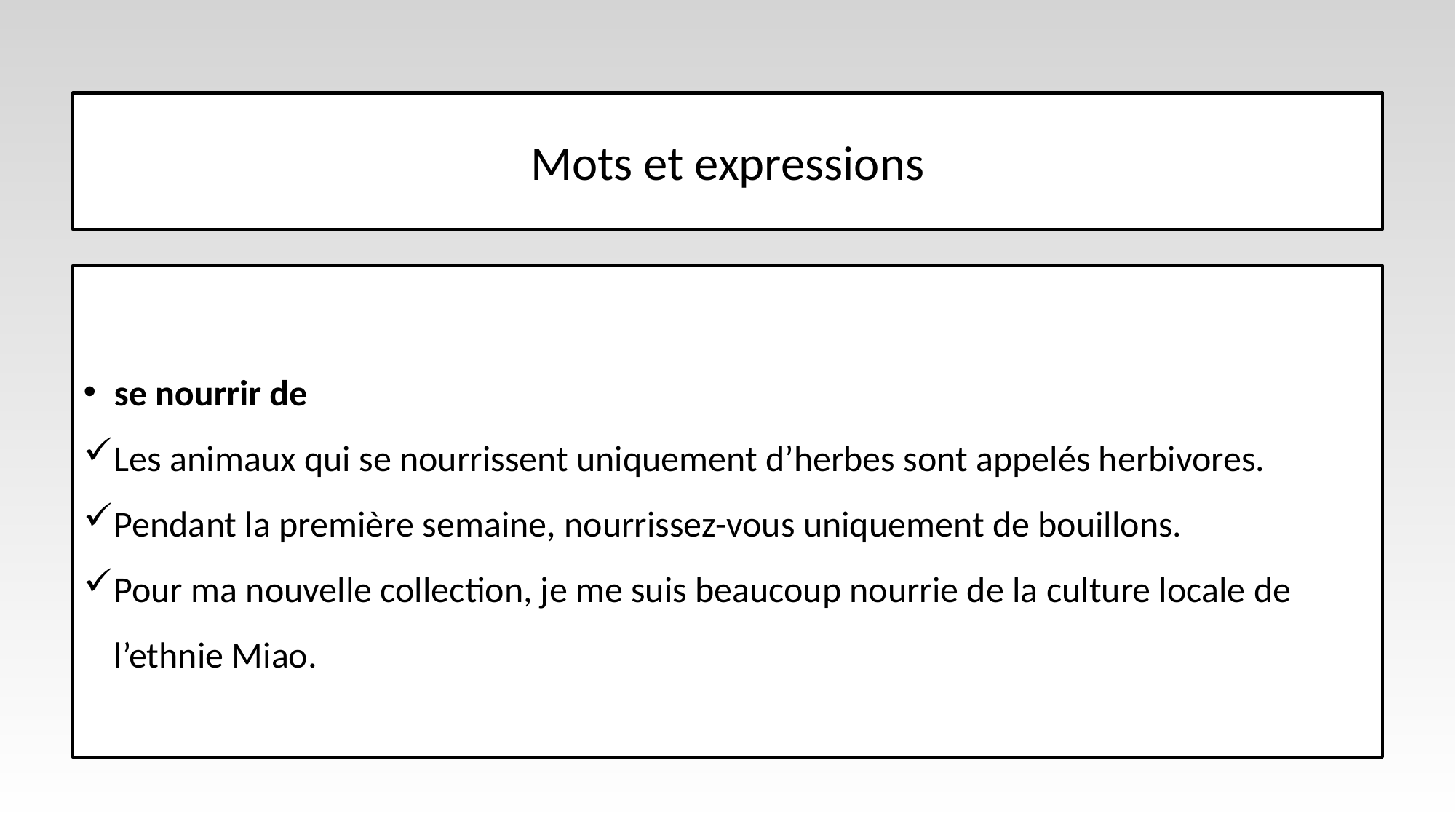

# Mots et expressions
se nourrir de
Les animaux qui se nourrissent uniquement d’herbes sont appelés herbivores.
Pendant la première semaine, nourrissez-vous uniquement de bouillons.
Pour ma nouvelle collection, je me suis beaucoup nourrie de la culture locale de l’ethnie Miao.